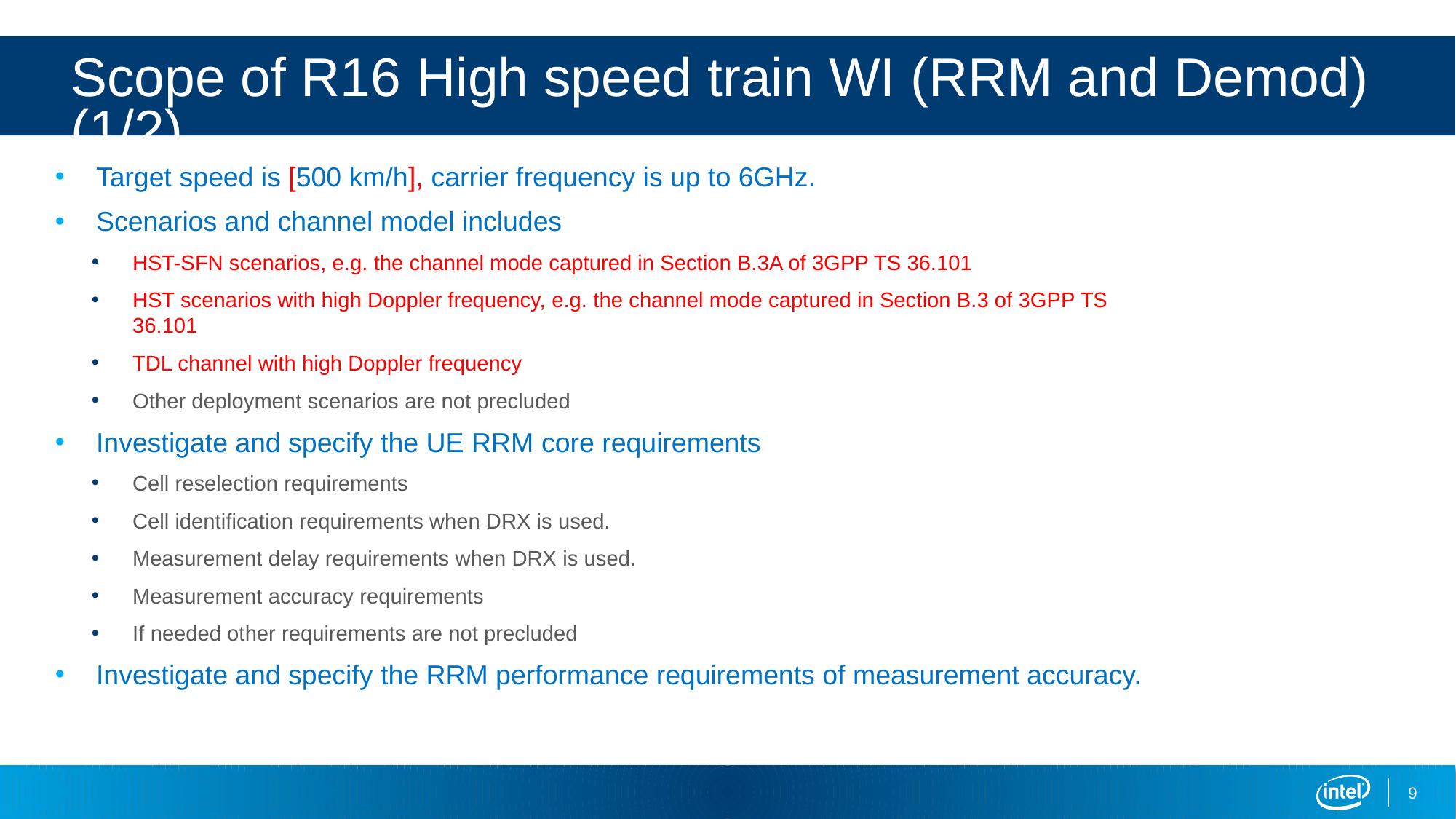

# Scope of R16 High speed train WI (RRM and Demod)(1/2)
Target speed is [500 km/h], carrier frequency is up to 6GHz.
Scenarios and channel model includes
HST-SFN scenarios, e.g. the channel mode captured in Section B.3A of 3GPP TS 36.101
HST scenarios with high Doppler frequency, e.g. the channel mode captured in Section B.3 of 3GPP TS 36.101
TDL channel with high Doppler frequency
Other deployment scenarios are not precluded
Investigate and specify the UE RRM core requirements
Cell reselection requirements
Cell identification requirements when DRX is used.
Measurement delay requirements when DRX is used.
Measurement accuracy requirements
If needed other requirements are not precluded
Investigate and specify the RRM performance requirements of measurement accuracy.

9